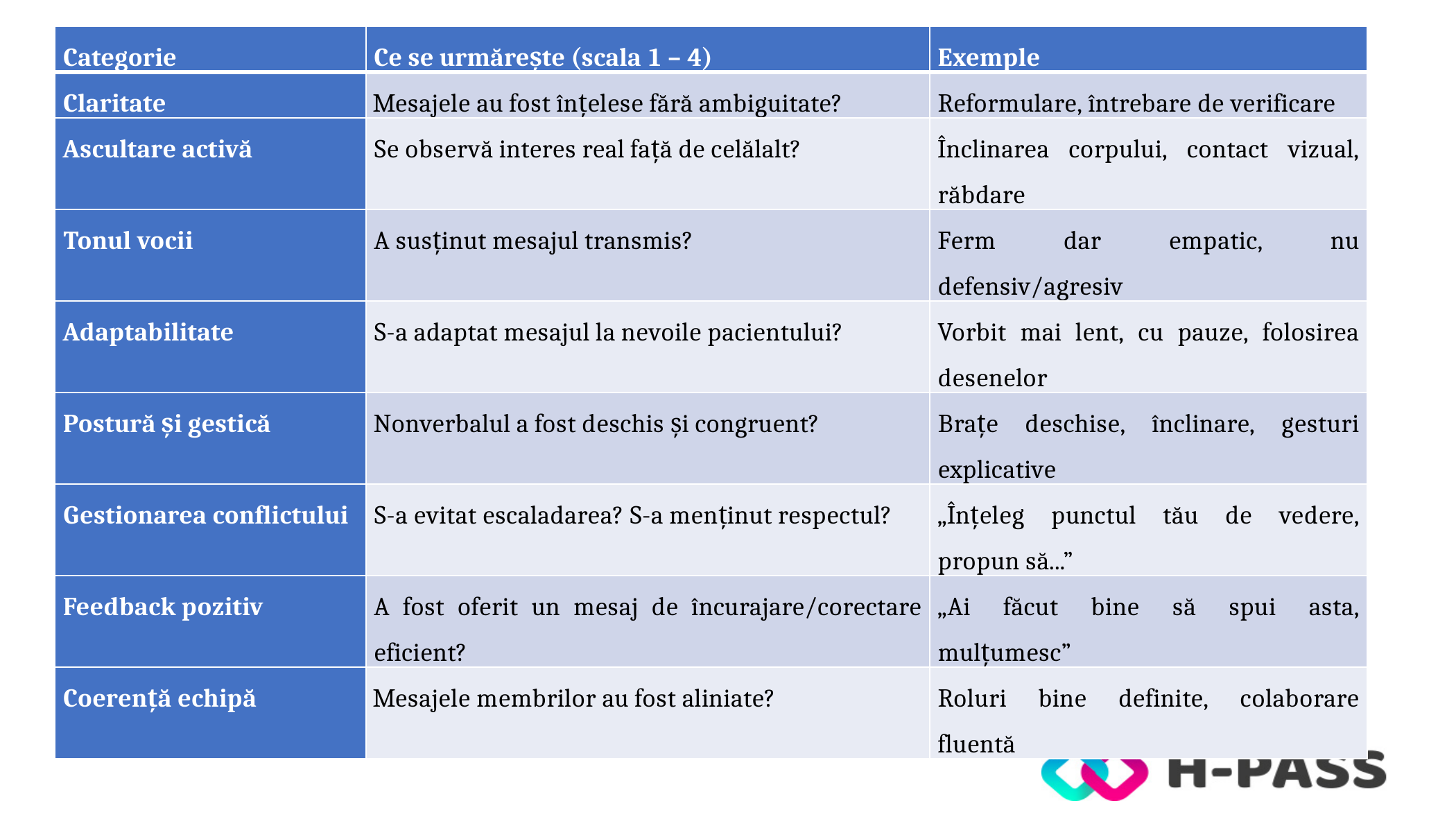

| Categorie | Ce se urmărește (scala 1 – 4) | Exemple |
| --- | --- | --- |
| Claritate | Mesajele au fost înțelese fără ambiguitate? | Reformulare, întrebare de verificare |
| Ascultare activă | Se observă interes real față de celălalt? | Înclinarea corpului, contact vizual, răbdare |
| Tonul vocii | A susținut mesajul transmis? | Ferm dar empatic, nu defensiv/agresiv |
| Adaptabilitate | S-a adaptat mesajul la nevoile pacientului? | Vorbit mai lent, cu pauze, folosirea desenelor |
| Postură și gestică | Nonverbalul a fost deschis și congruent? | Brațe deschise, înclinare, gesturi explicative |
| Gestionarea conflictului | S-a evitat escaladarea? S-a menținut respectul? | „Înțeleg punctul tău de vedere, propun să...” |
| Feedback pozitiv | A fost oferit un mesaj de încurajare/corectare eficient? | „Ai făcut bine să spui asta, mulțumesc” |
| Coerență echipă | Mesajele membrilor au fost aliniate? | Roluri bine definite, colaborare fluentă |